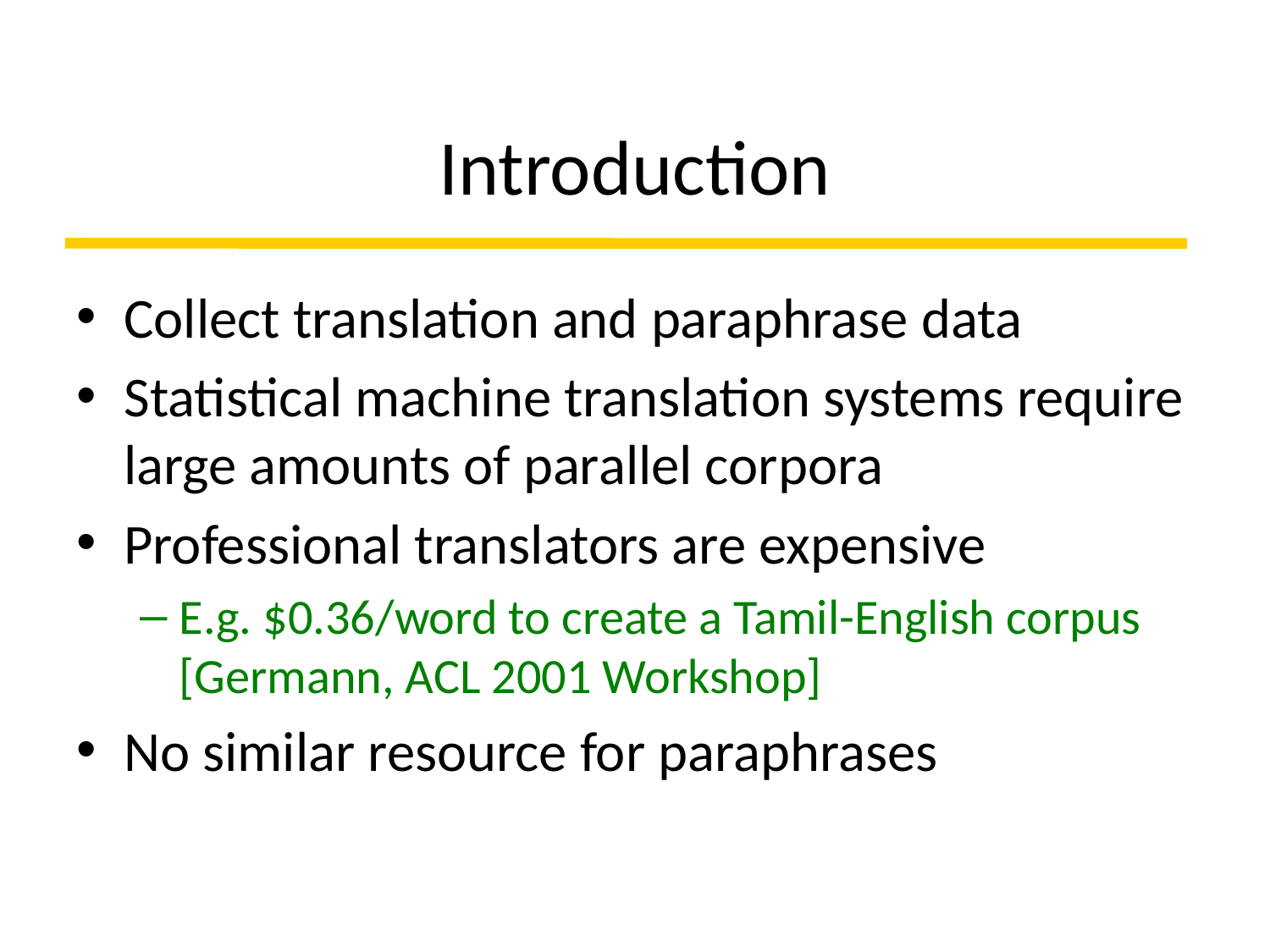

# Introduction

Collect translation and paraphrase data
Statistical machine translation systems require large amounts of parallel corpora
Professional translators are expensive
E.g. $0.36/word to create a Tamil-English corpus [Germann, ACL 2001 Workshop]
No similar resource for paraphrases